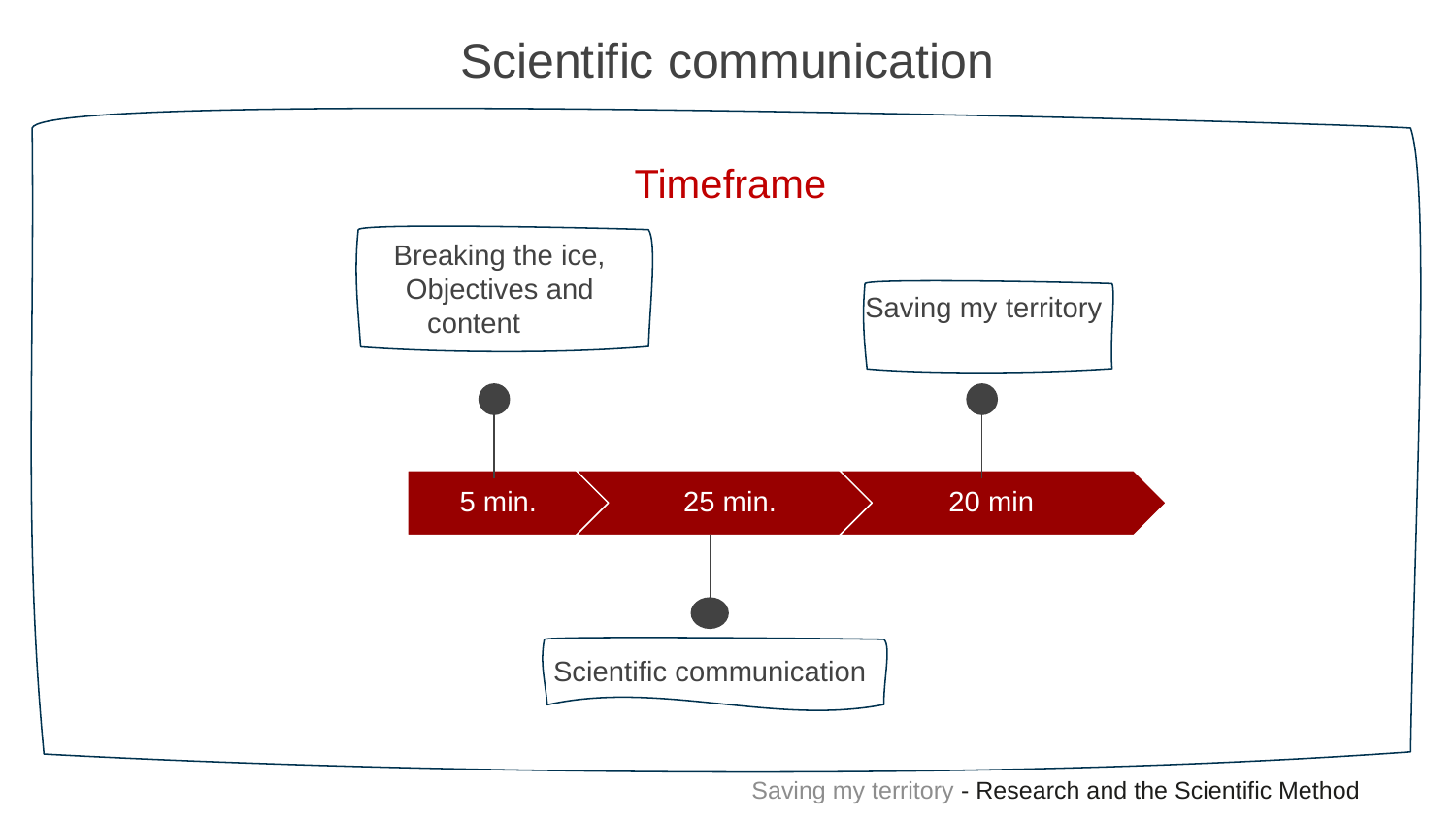

Scientific communication

Timeframe
Breaking the ice, Objectives and content

Saving my territory

5 min.
25 min.
20 min

Scientific communication
Saving my territory - Research and the Scientific Method